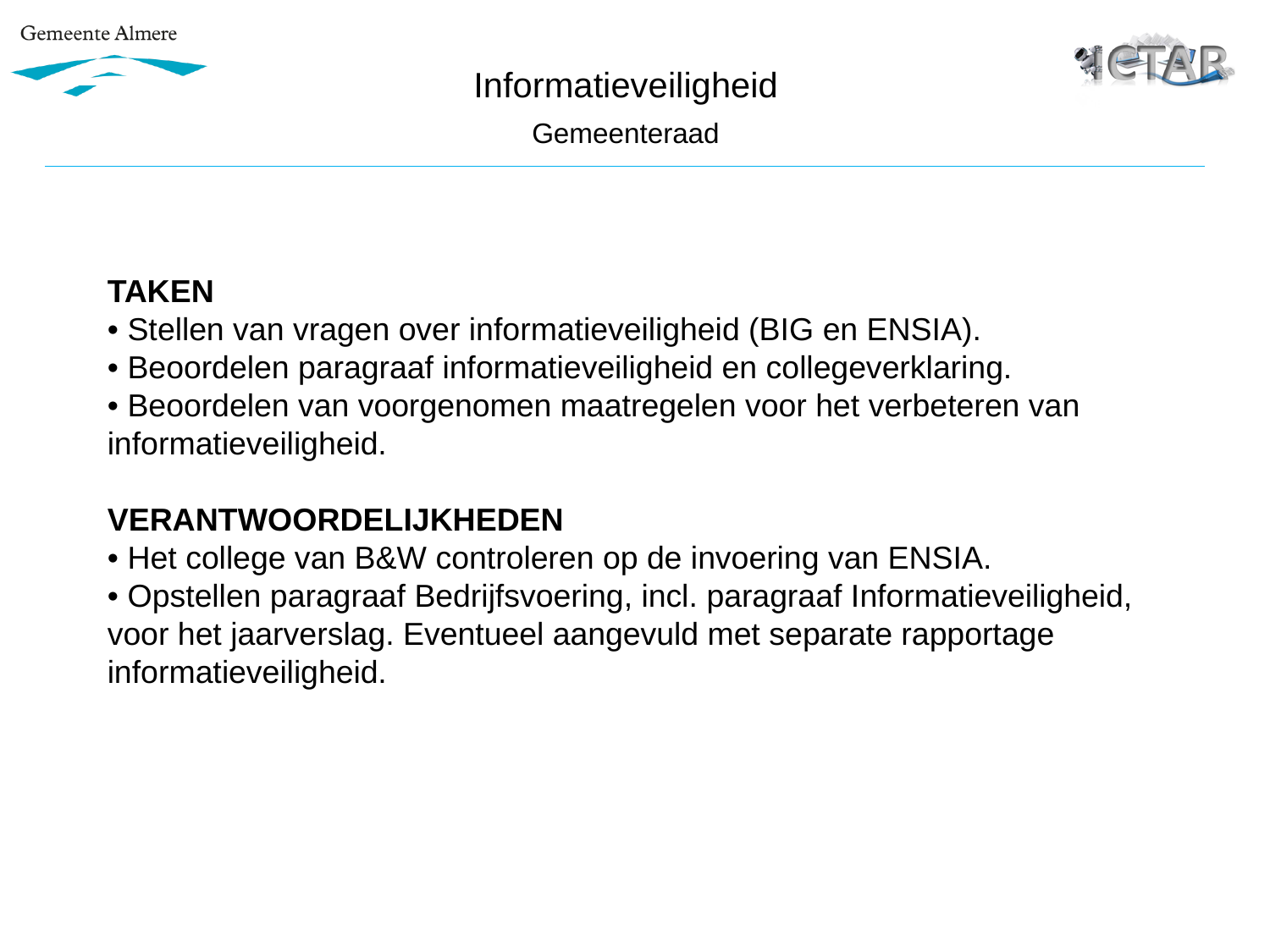

Informatieveiligheid
Gemeenteraad

TAKEN
• Stellen van vragen over informatieveiligheid (BIG en ENSIA).
• Beoordelen paragraaf informatieveiligheid en collegeverklaring.
• Beoordelen van voorgenomen maatregelen voor het verbeteren van informatieveiligheid.

VERANTWOORDELIJKHEDEN
• Het college van B&W controleren op de invoering van ENSIA.
• Opstellen paragraaf Bedrijfsvoering, incl. paragraaf Informatieveiligheid, voor het jaarverslag. Eventueel aangevuld met separate rapportage informatieveiligheid.